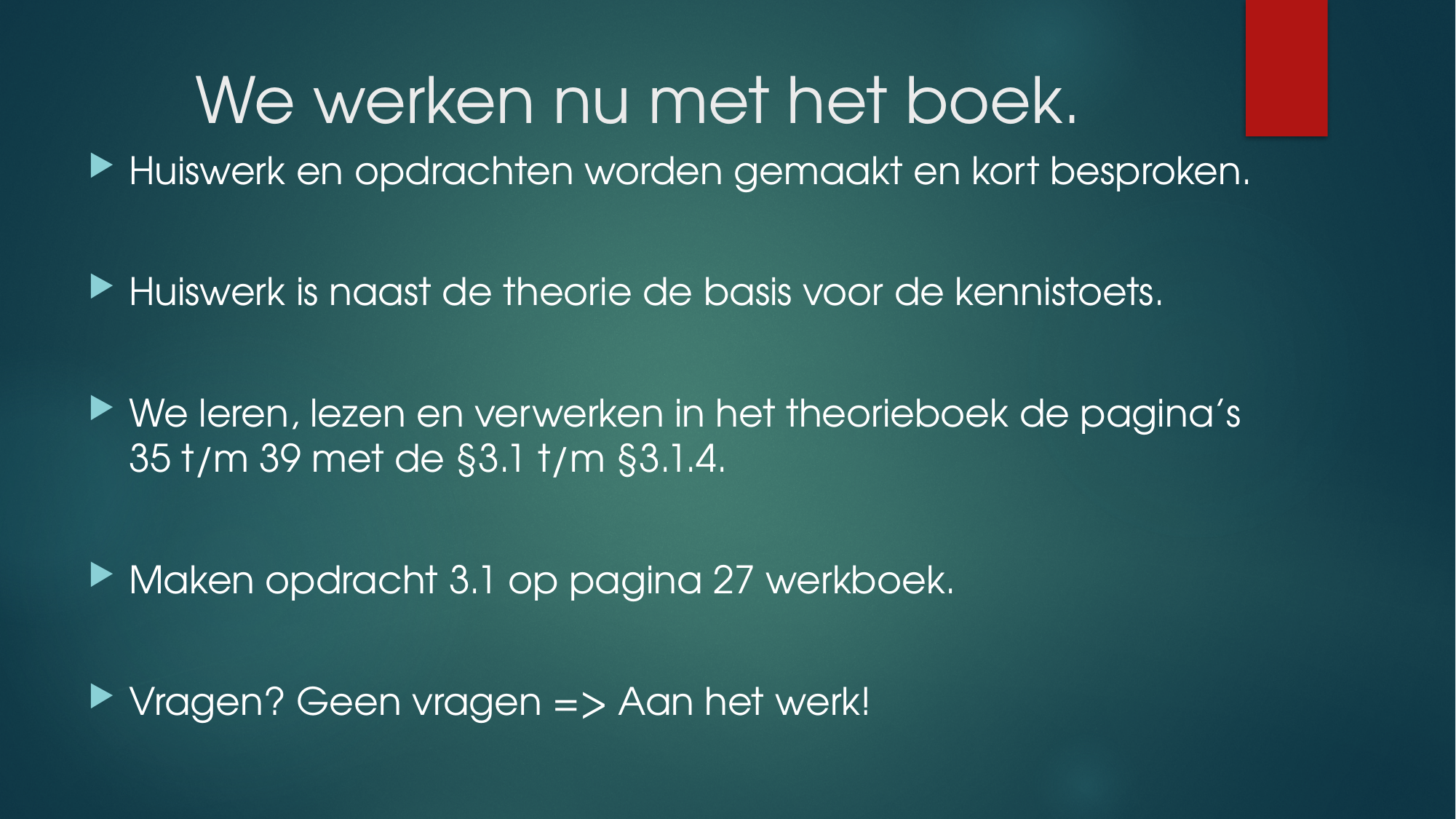

# We werken nu met het boek.
Huiswerk en opdrachten worden gemaakt en kort besproken.

Huiswerk is naast de theorie de basis voor de kennistoets.

We leren, lezen en verwerken in het theorieboek de pagina’s 35 t/m 39 met de §3.1 t/m §3.1.4.

Maken opdracht 3.1 op pagina 27 werkboek.

Vragen? Geen vragen => Aan het werk!